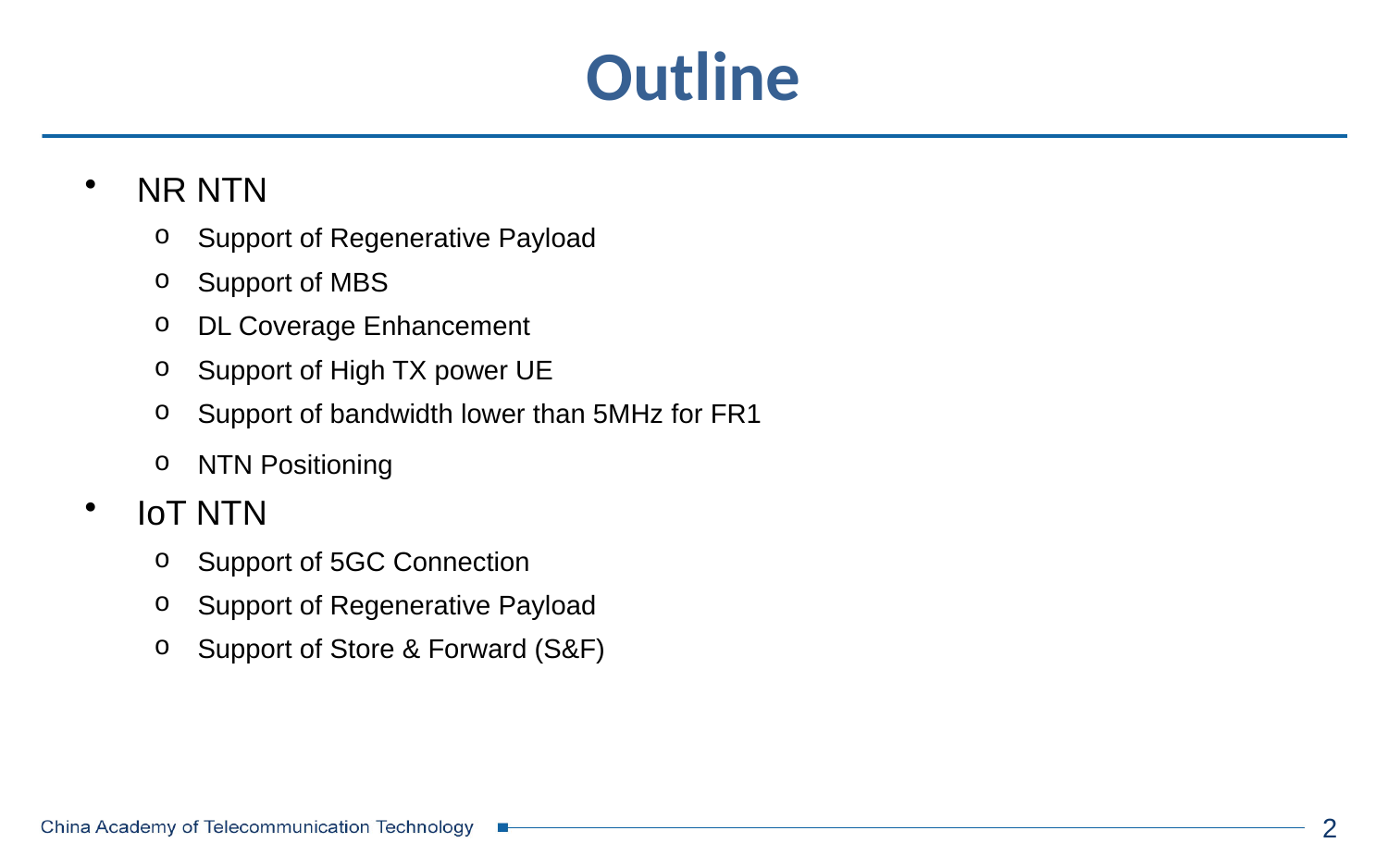

# Outline
NR NTN
Support of Regenerative Payload
Support of MBS
DL Coverage Enhancement
Support of High TX power UE
Support of bandwidth lower than 5MHz for FR1
NTN Positioning
IoT NTN
Support of 5GC Connection
Support of Regenerative Payload
Support of Store & Forward (S&F)
2